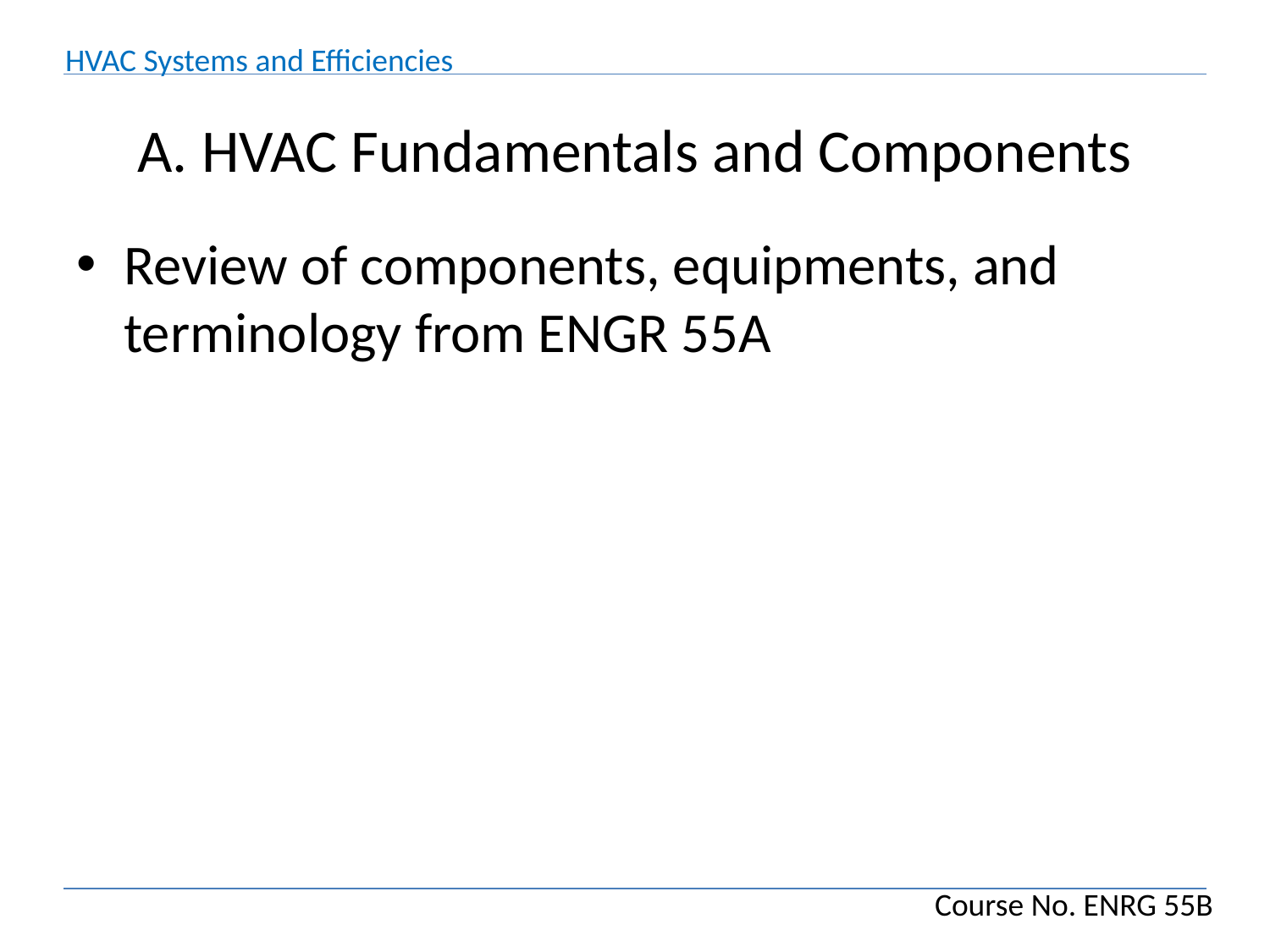

# A. HVAC Fundamentals and Components
Review of components, equipments, and terminology from ENGR 55A